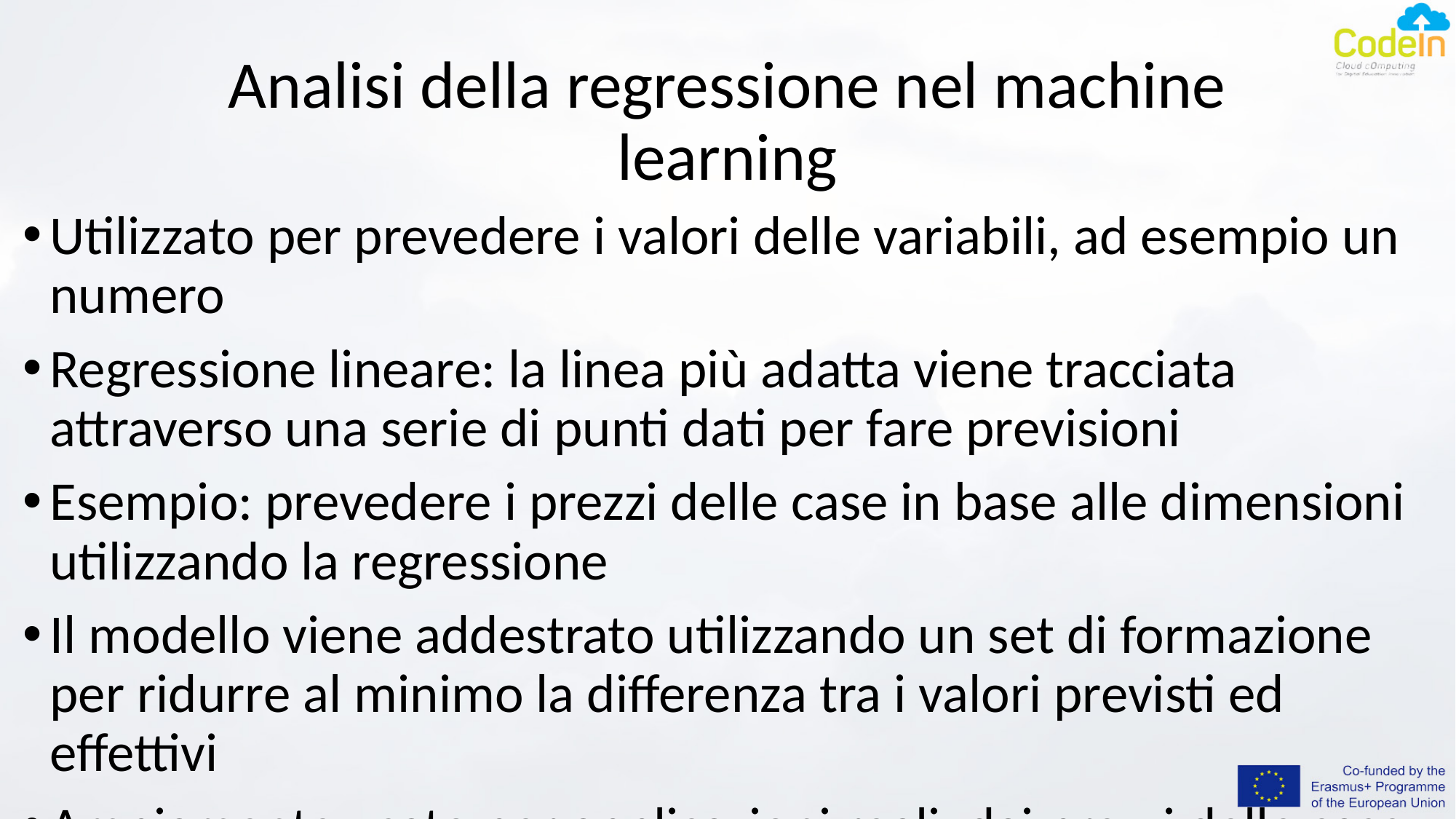

# Analisi della regressione nel machine learning
Utilizzato per prevedere i valori delle variabili, ad esempio un numero
Regressione lineare: la linea più adatta viene tracciata attraverso una serie di punti dati per fare previsioni
Esempio: prevedere i prezzi delle case in base alle dimensioni utilizzando la regressione
Il modello viene addestrato utilizzando un set di formazione per ridurre al minimo la differenza tra i valori previsti ed effettivi
Ampiamente usato per applicazioni reali, dai prezzi delle case alle tendenze del mercato azionario.